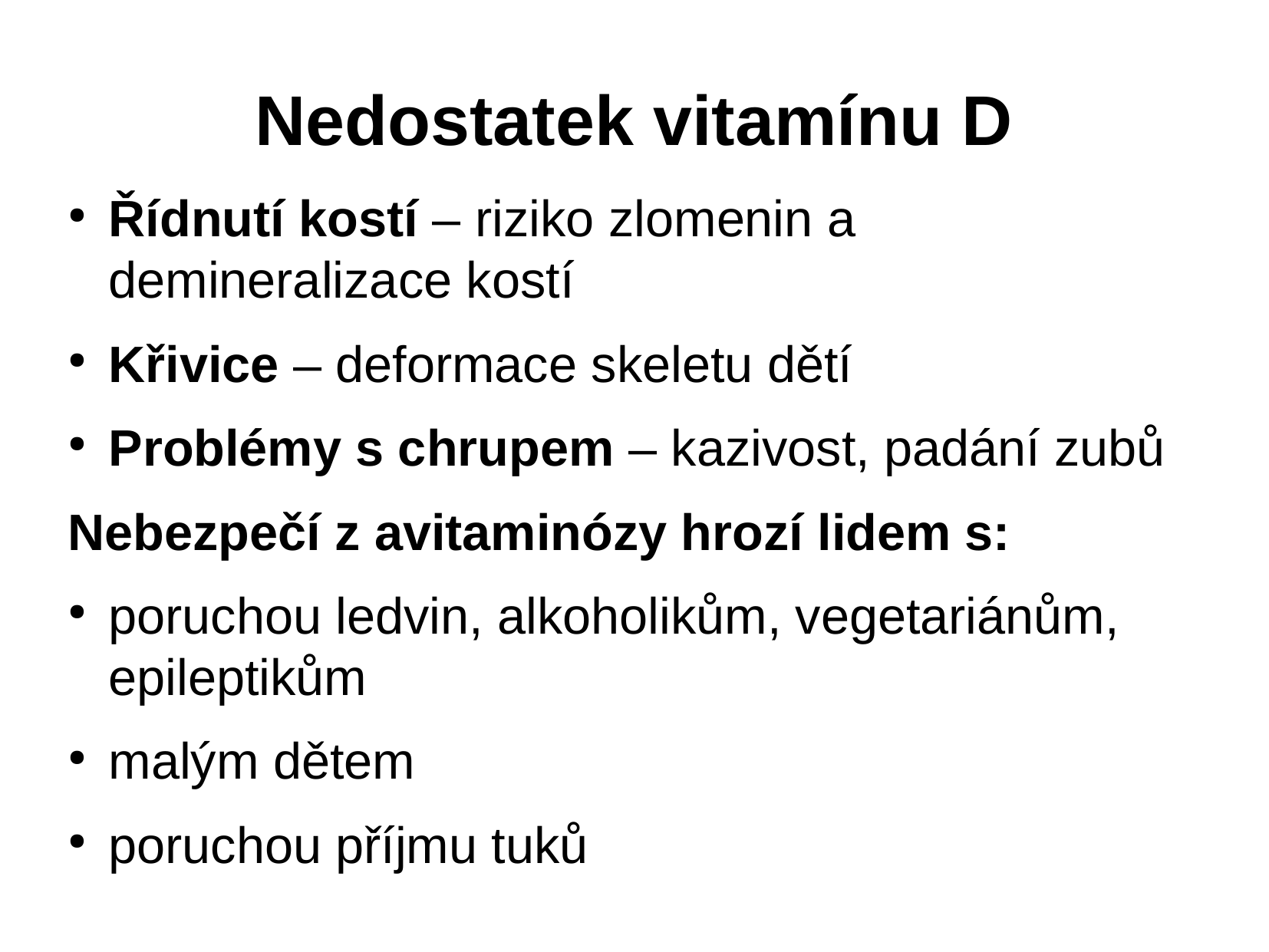

Nedostatek vitamínu D
Řídnutí kostí – riziko zlomenin a demineralizace kostí
Křivice – deformace skeletu dětí
Problémy s chrupem – kazivost, padání zubů
Nebezpečí z avitaminózy hrozí lidem s:
poruchou ledvin, alkoholikům, vegetariánům, epileptikům
malým dětem
poruchou příjmu tuků